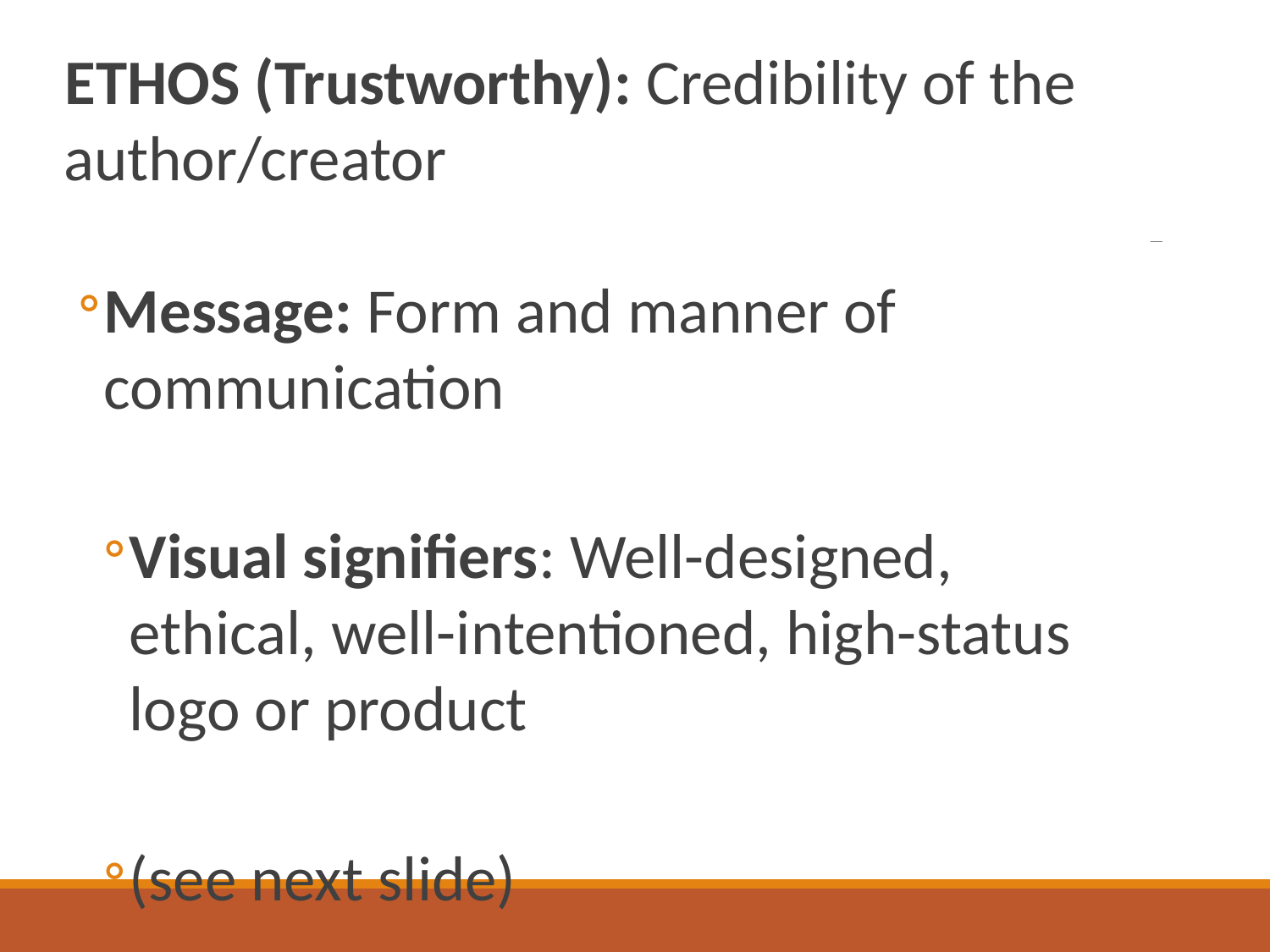

ETHOS (Trustworthy): Credibility of the author/creator

Message: Form and manner of communication

Visual signifiers: Well-designed, ethical, well-intentioned, high-status logo or product

(see next slide)